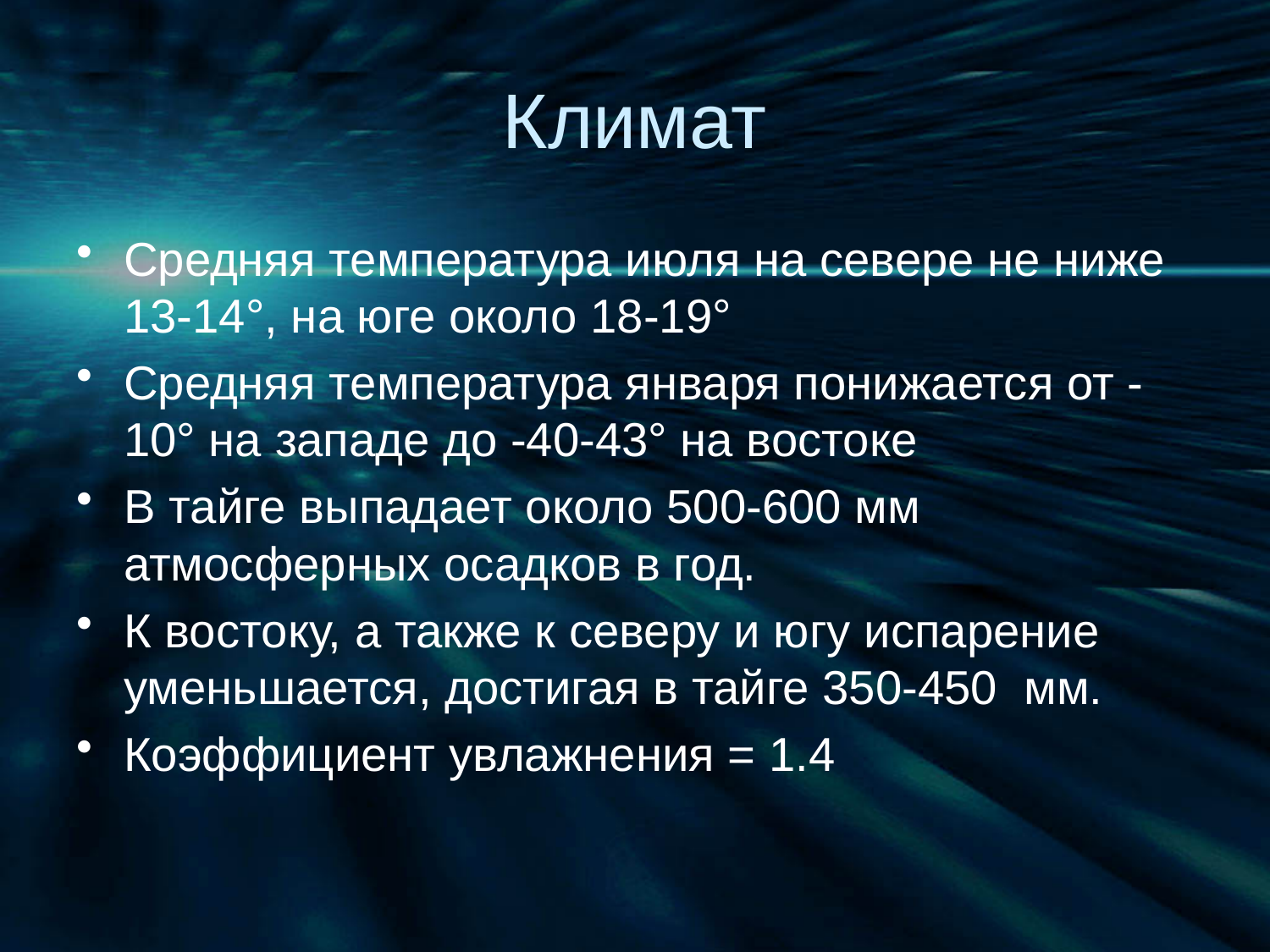

# Климат
Средняя температура июля на севере не ниже 13-14°, на юге около 18-19°
Средняя температура января понижается от -10° на западе до -40-43° на востоке
В тайге выпадает около 500-600 мм атмосферных осадков в год.
К востоку, а также к северу и югу испарение уменьшается, достигая в тайге 350-450  мм.
Коэффициент увлажнения = 1.4